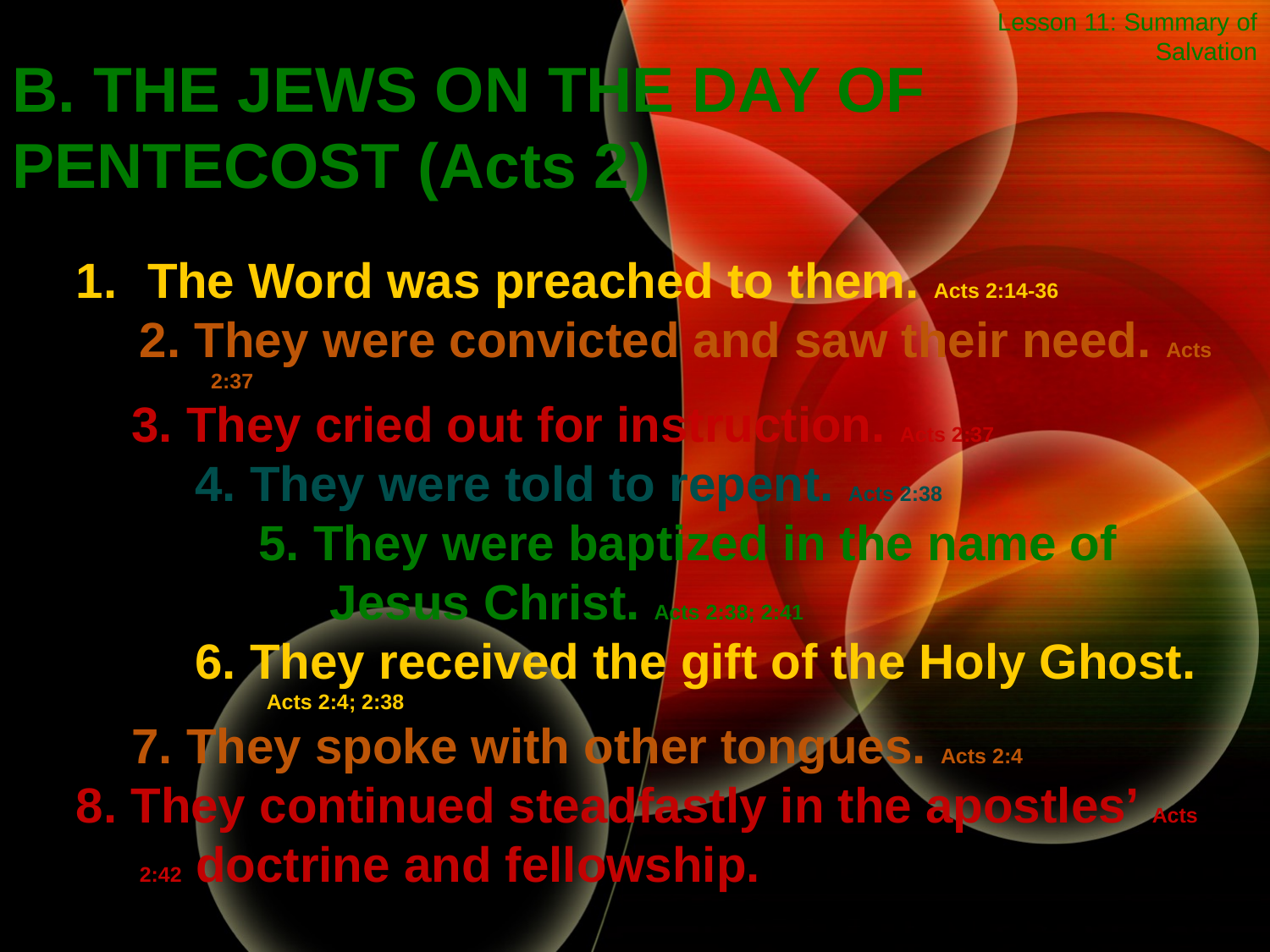

Lesson 11: Summary of Salvation
B. THE JEWS ON THE DAY OF PENTECOST (Acts 2)
The Word was preached to them. Acts 2:14-36
2. They were convicted and saw their need. Acts 2:37
3. They cried out for instruction. Acts 2:37
4. They were told to repent. Acts 2:38
5. They were baptized in the name of Jesus Christ. Acts 2:38; 2:41
6. They received the gift of the Holy Ghost. Acts 2:4; 2:38
7. They spoke with other tongues. Acts 2:4
8. They continued steadfastly in the apostles’ Acts 2:42 doctrine and fellowship.